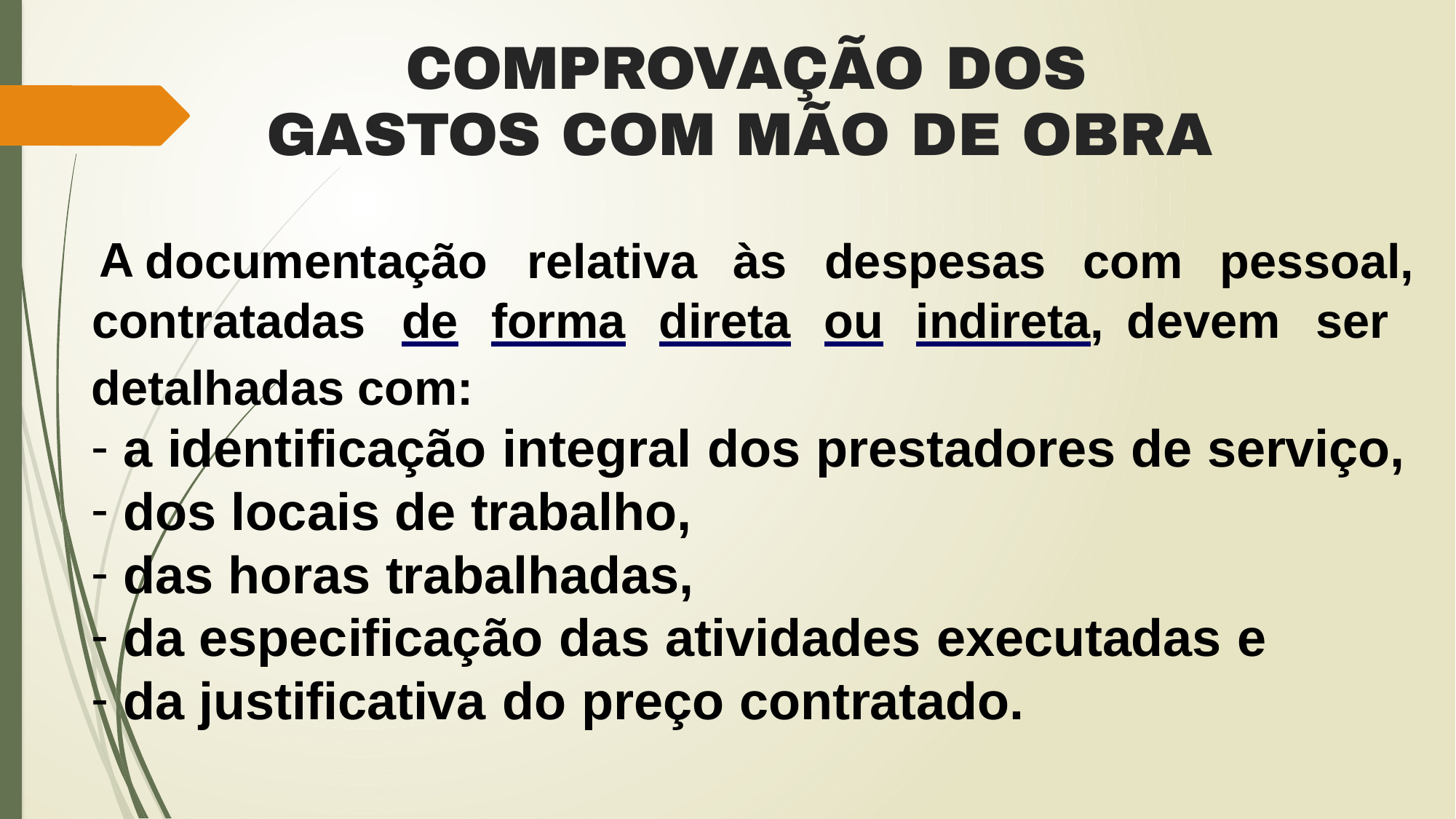

# COMPROVAÇÃO DOS  GASTOS COM MÃO DE OBRA
A
documentação	relativa	às	despesas	com	pessoal,
contratadas	de	forma	direta	ou	indireta,
devem	ser
detalhadas com:
a identificação integral dos prestadores de serviço,
dos locais de trabalho,
das horas trabalhadas,
da especificação das atividades executadas e
da justificativa do preço contratado.